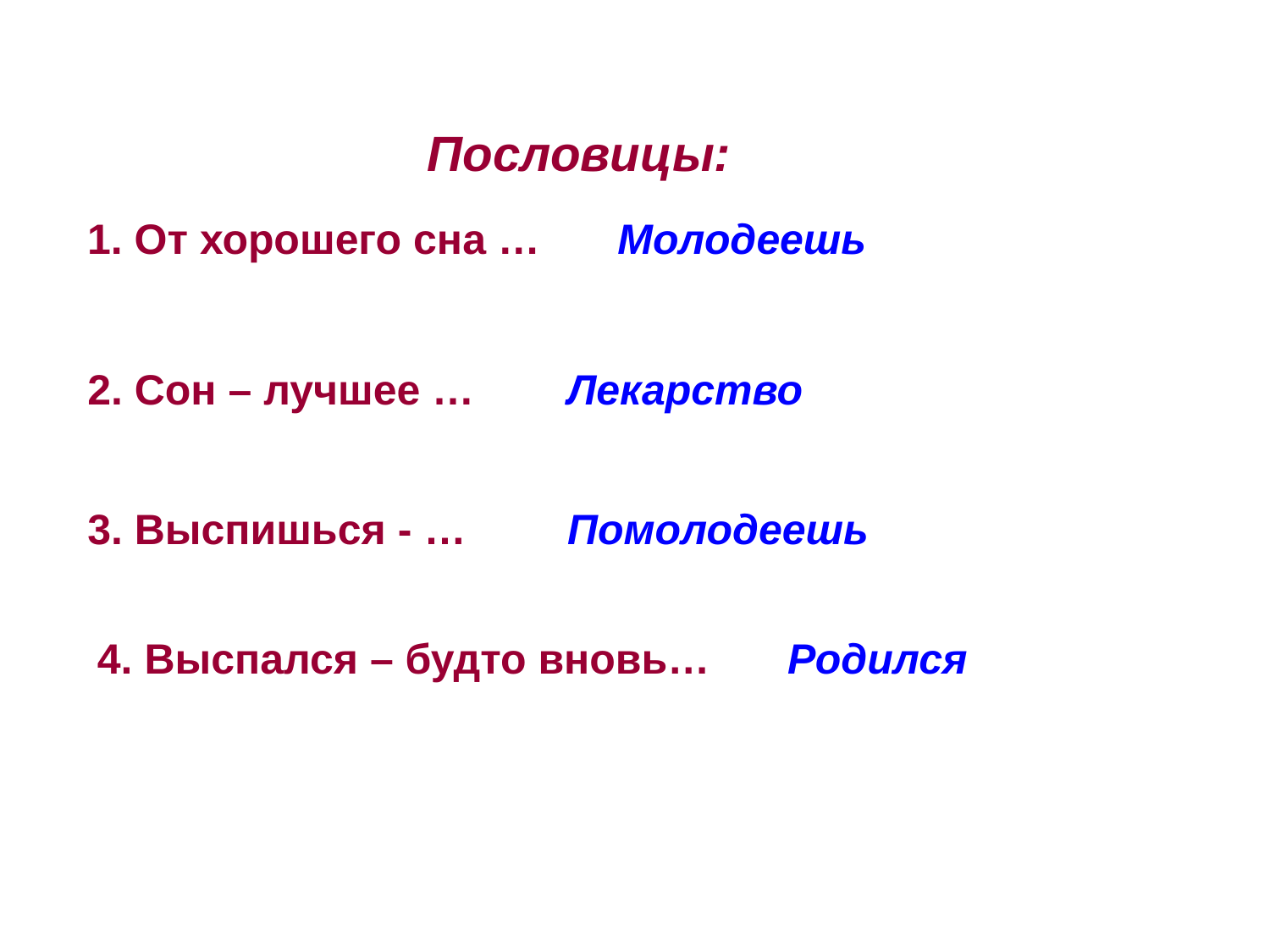

Пословицы:
1. От хорошего сна …
Молодеешь
2. Сон – лучшее …
Лекарство
3. Выспишься - …
Помолодеешь
4. Выспался – будто вновь…
Родился